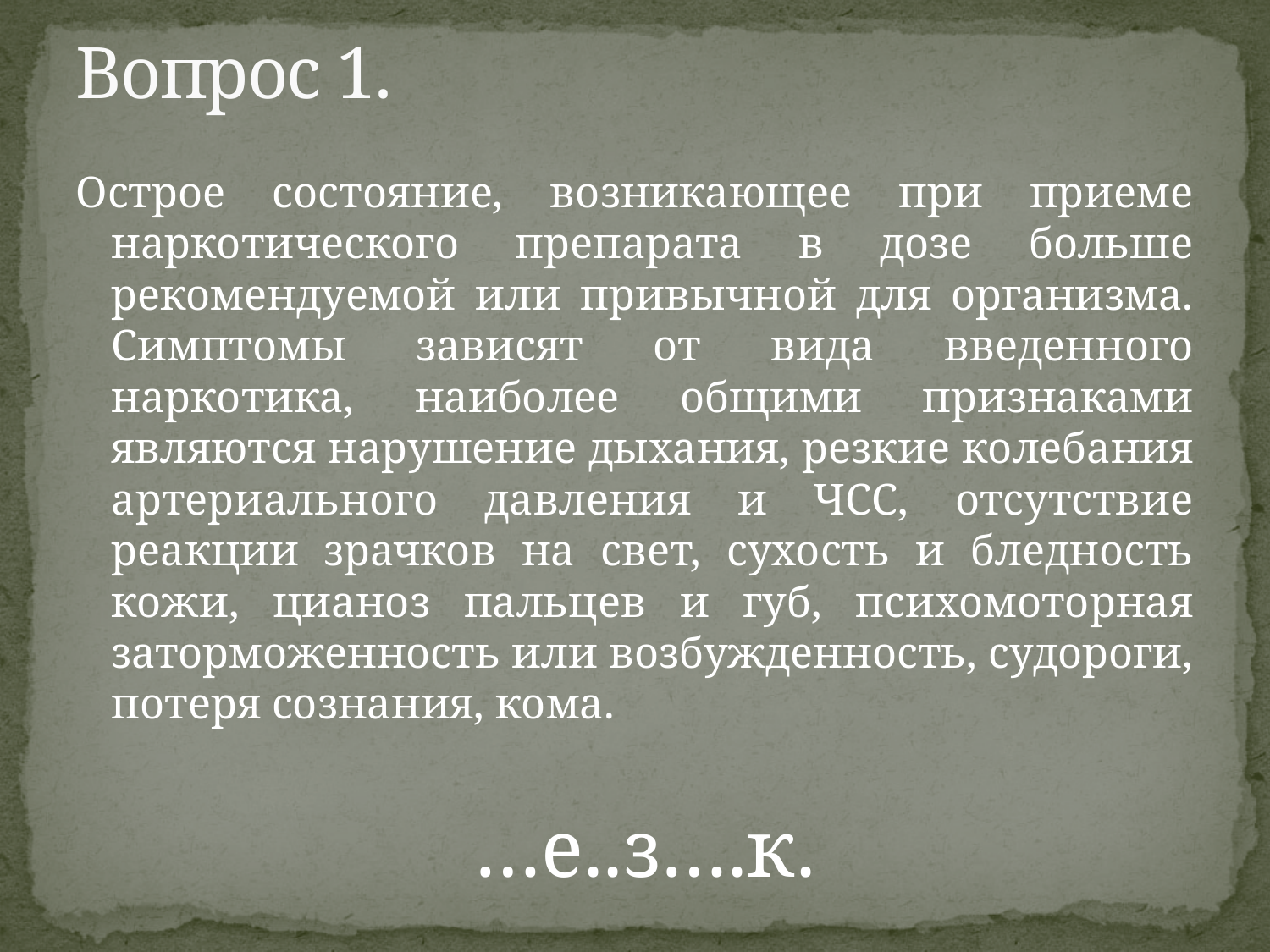

# Вопрос 1.
Острое состояние, возникающее при приеме наркотического препарата в дозе больше рекомендуемой или привычной для организма. Симптомы зависят от вида введенного наркотика, наиболее общими признаками являются нарушение дыхания, резкие колебания артериального давления и ЧСС, отсутствие реакции зрачков на свет, сухость и бледность кожи, цианоз пальцев и губ, психомоторная заторможенность или возбужденность, судороги, потеря сознания, кома.

 …е..з….к.